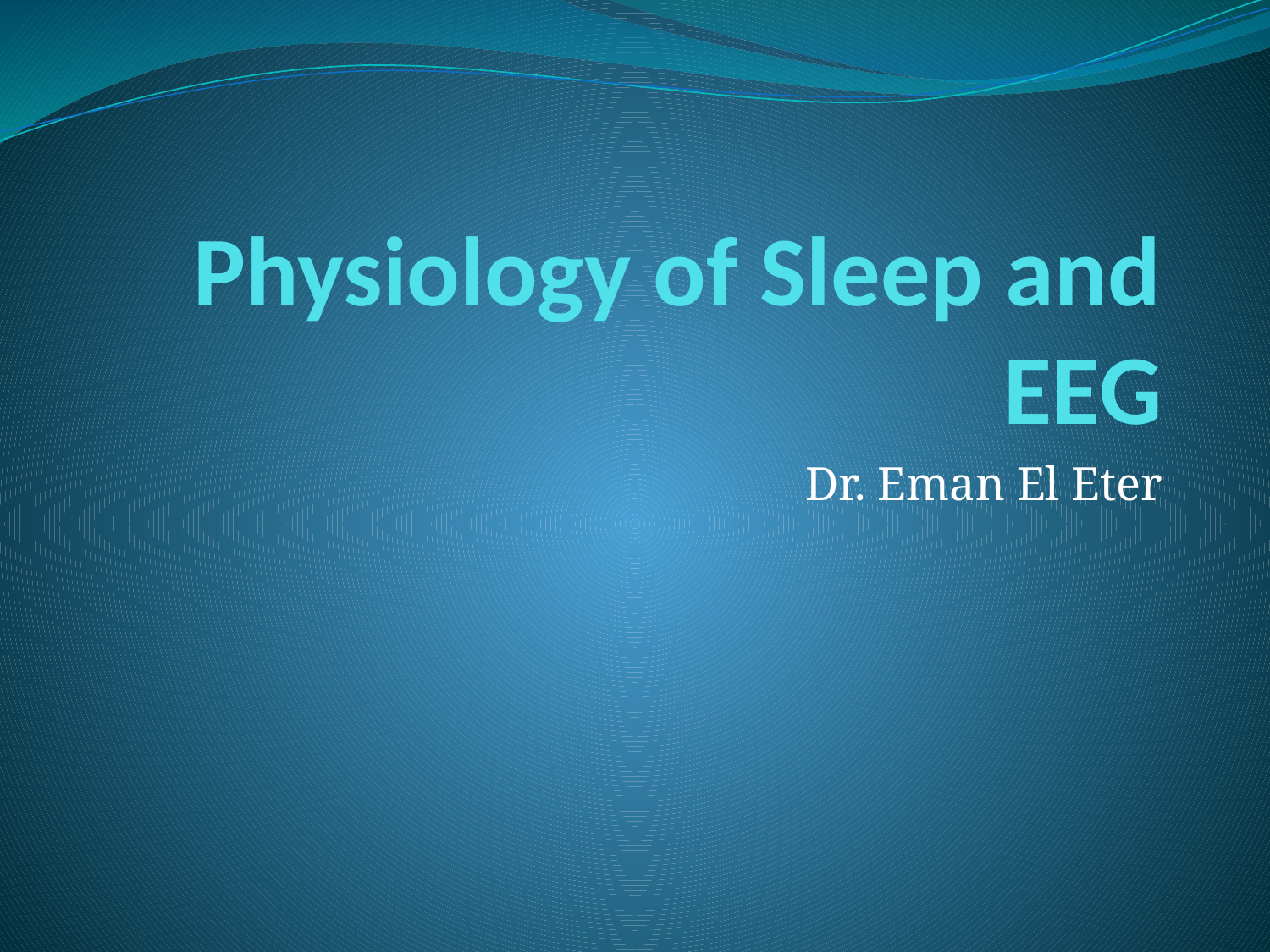

# Physiology of Sleep and EEG
Dr. Eman El Eter